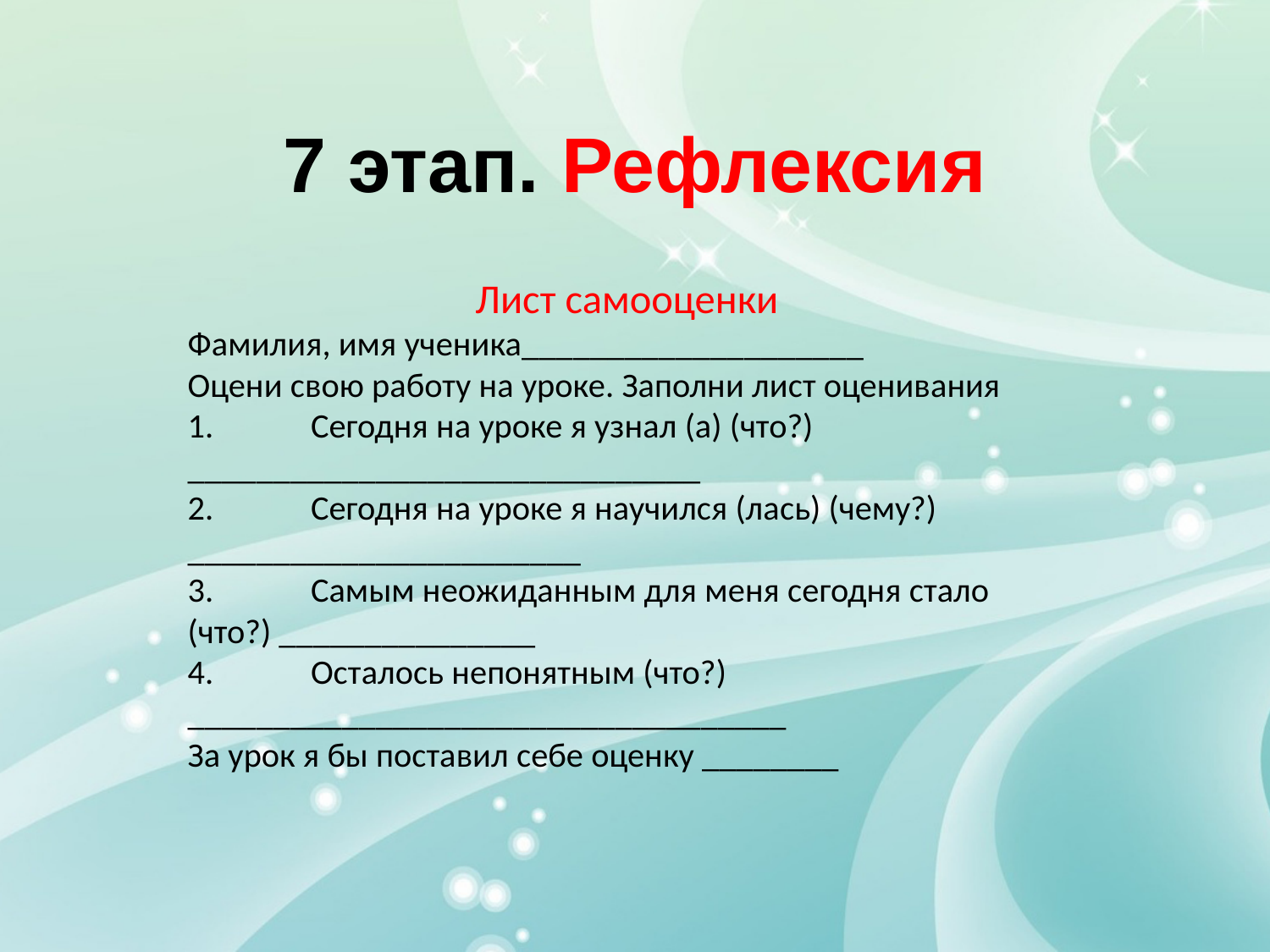

# 7 этап. Рефлексия
Лист самооценки
Фамилия, имя ученика____________________
Оцени свою работу на уроке. Заполни лист оценивания
1.	Сегодня на уроке я узнал (а) (что?) ______________________________
2.	Сегодня на уроке я научился (лась) (чему?) _______________________
3.	Самым неожиданным для меня сегодня стало (что?) _______________
4.	Осталось непонятным (что?) ___________________________________
За урок я бы поставил себе оценку ________